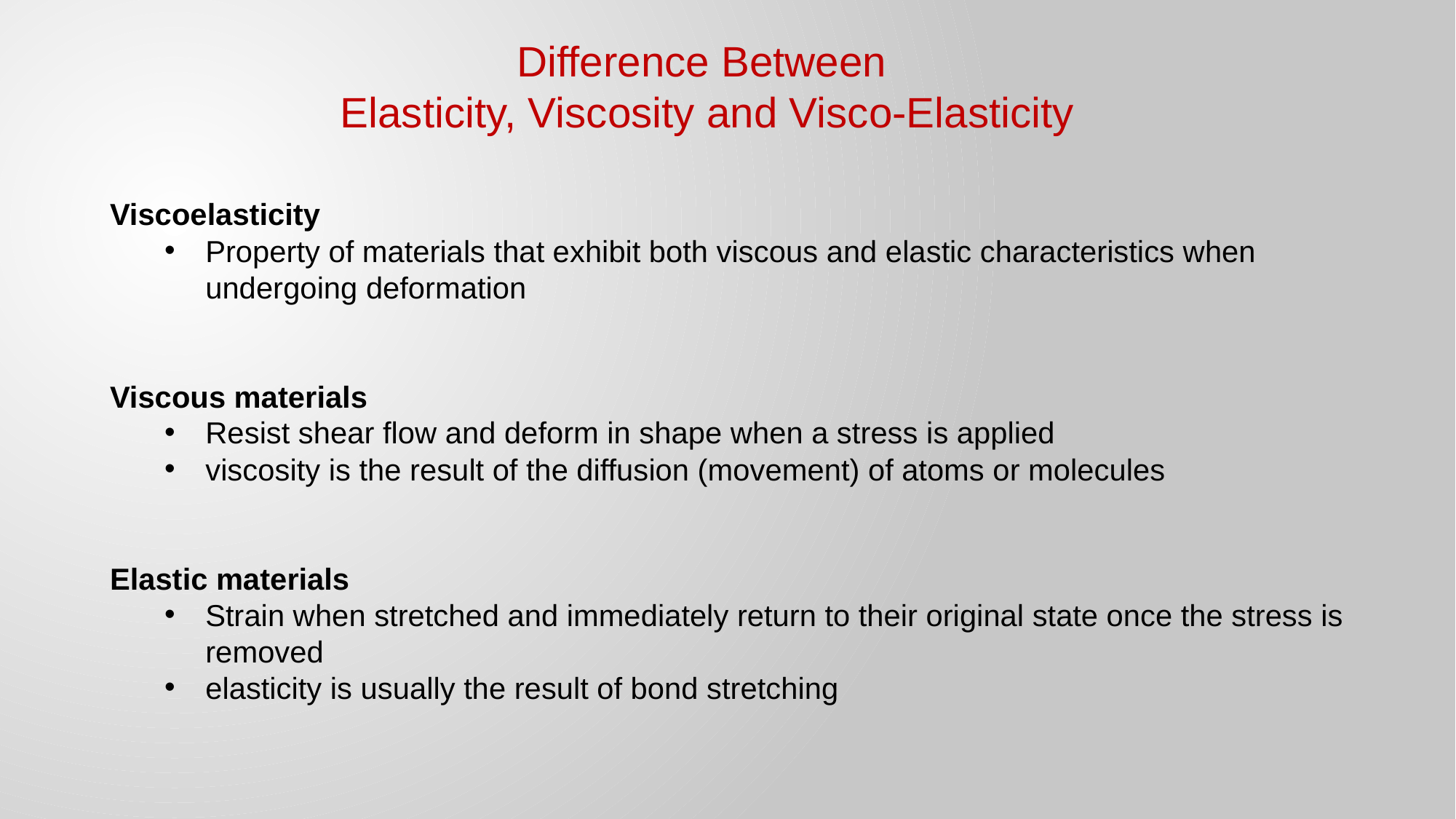

Difference Between
Elasticity, Viscosity and Visco-Elasticity
Viscoelasticity
Property of materials that exhibit both viscous and elastic characteristics when undergoing deformation

Viscous materials
Resist shear flow and deform in shape when a stress is applied
viscosity is the result of the diffusion (movement) of atoms or molecules

Elastic materials
Strain when stretched and immediately return to their original state once the stress is removed
elasticity is usually the result of bond stretching